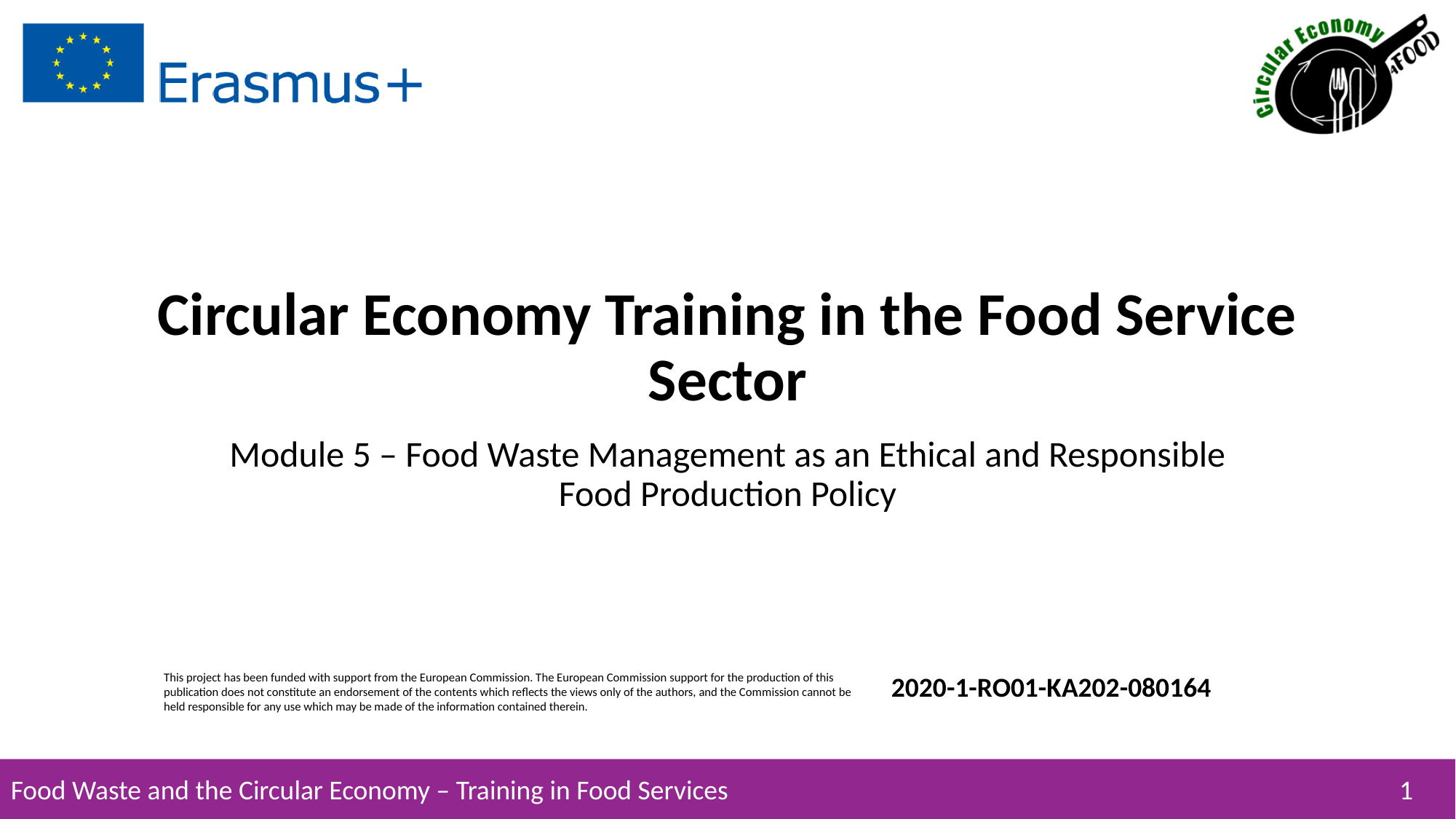

# Circular Economy Training in the Food Service Sector
Module 5 – Food Waste Management as an Ethical and Responsible Food Production Policy